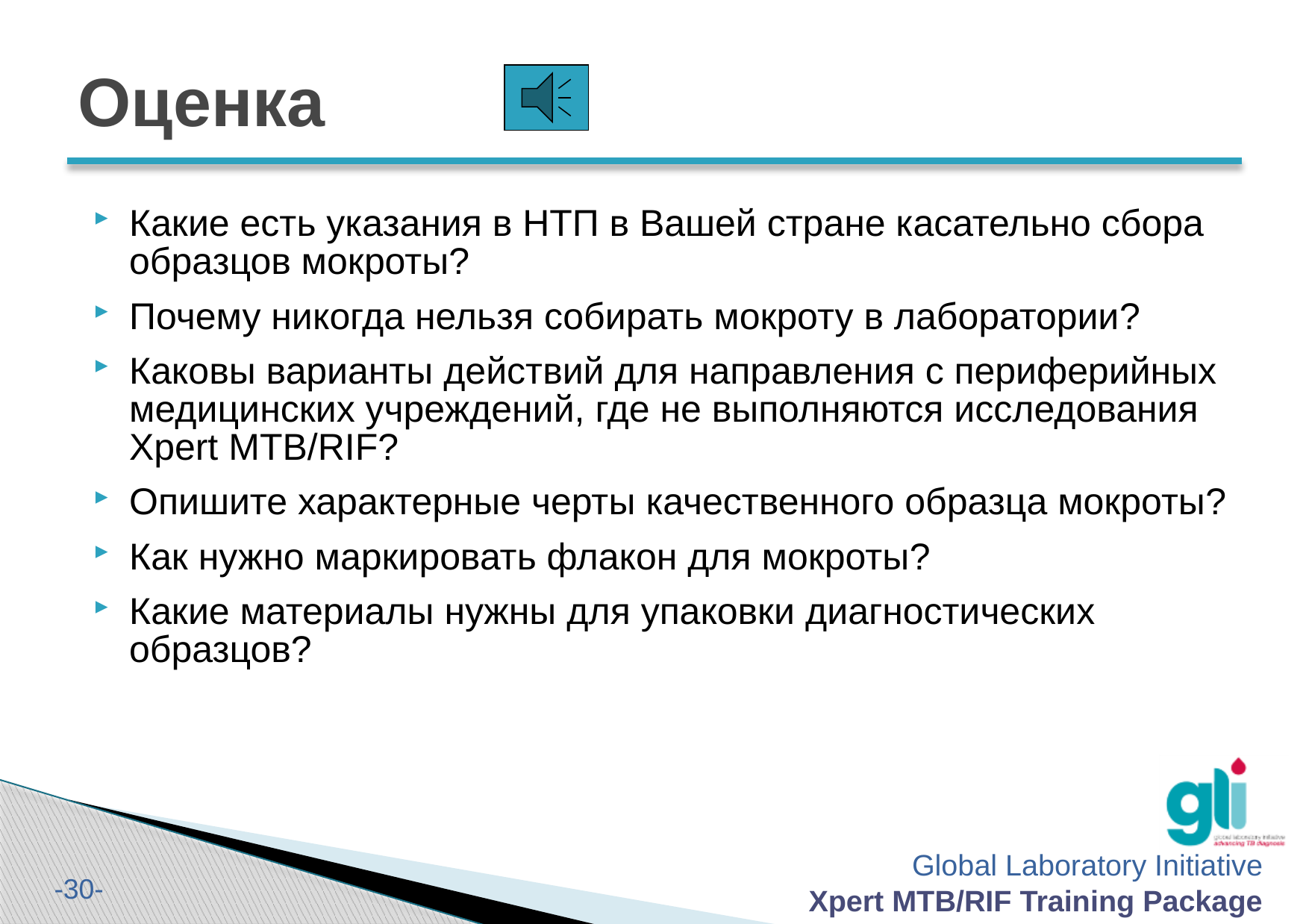

# Оценка

Какие есть указания в НТП в Вашей стране касательно сбора образцов мокроты?
Почему никогда нельзя собирать мокроту в лаборатории?
Каковы варианты действий для направления с периферийных медицинских учреждений, где не выполняются исследования Xpert MTB/RIF?
Опишите характерные черты качественного образца мокроты?
Как нужно маркировать флакон для мокроты?
Какие материалы нужны для упаковки диагностических образцов?